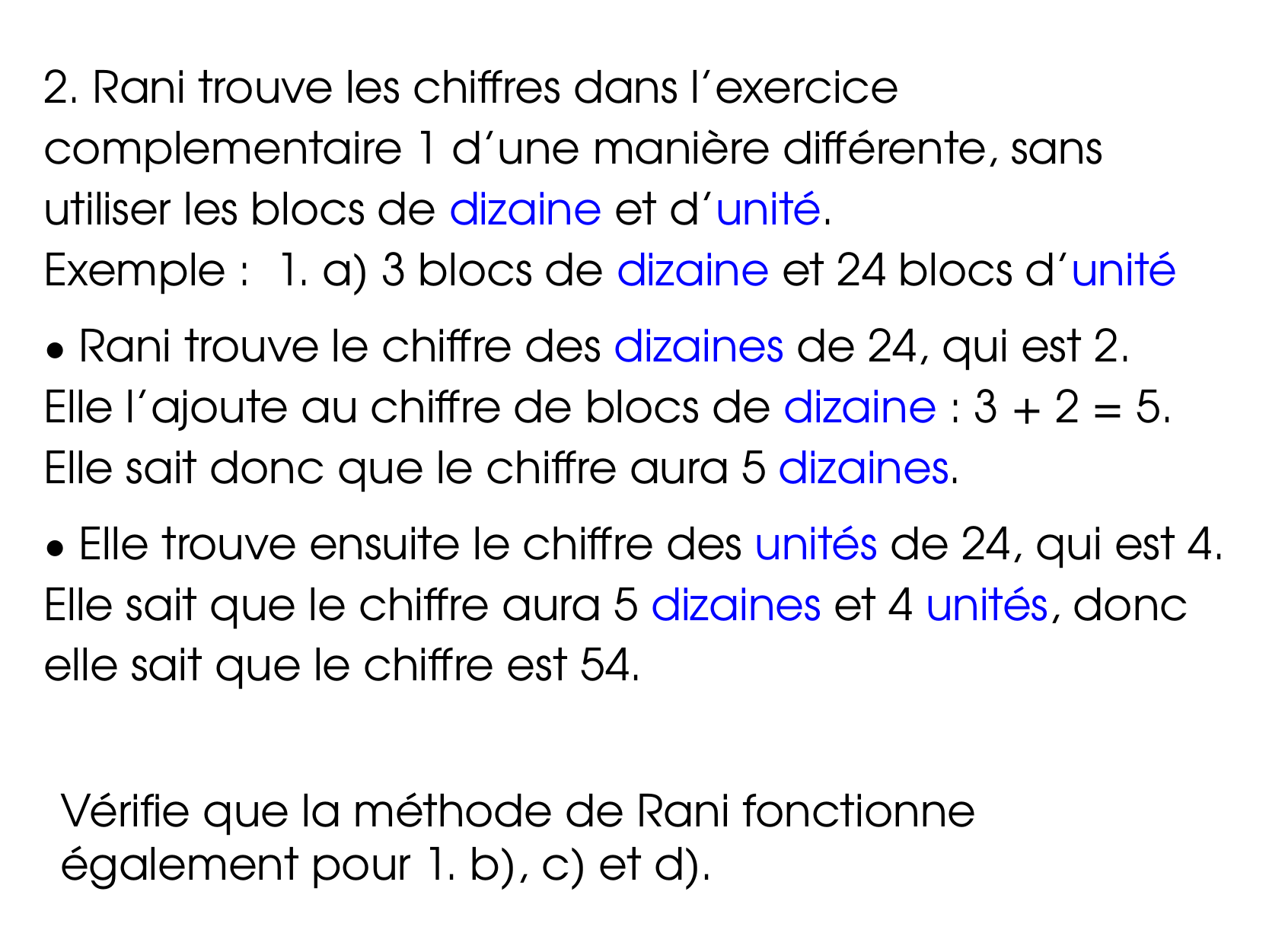

2. Rani trouve les chiffres dans l’exercice complementaire 1 d’une manière différente, sans utiliser les blocs de dizaine et d’unité.
Exemple :  1. a) 3 blocs de dizaine et 24 blocs d’unité
• Rani trouve le chiffre des dizaines de 24, qui est 2.
Elle l’ajoute au chiffre de blocs de dizaine : 3 + 2 = 5. Elle sait donc que le chiffre aura 5 dizaines.
• Elle trouve ensuite le chiffre des unités de 24, qui est 4.
Elle sait que le chiffre aura 5 dizaines et 4 unités, donc elle sait que le chiffre est 54.
Vérifie que la méthode de Rani fonctionne également pour 1. b), c) et d).